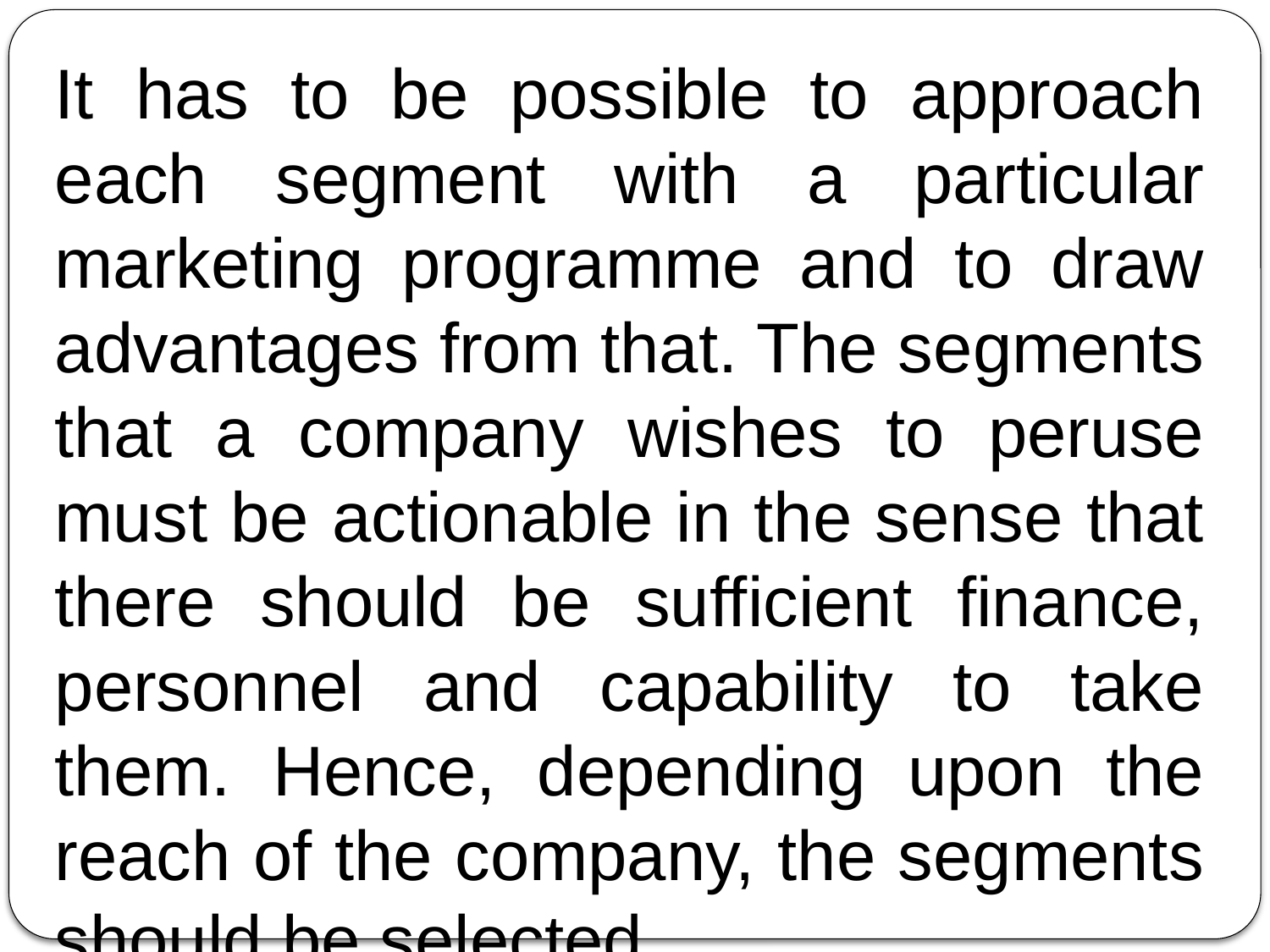

It has to be possible to approach each segment with a particular marketing programme and to draw advantages from that. The segments that a company wishes to peruse must be actionable in the sense that there should be sufficient finance, personnel and capability to take them. Hence, depending upon the reach of the company, the segments should be selected.